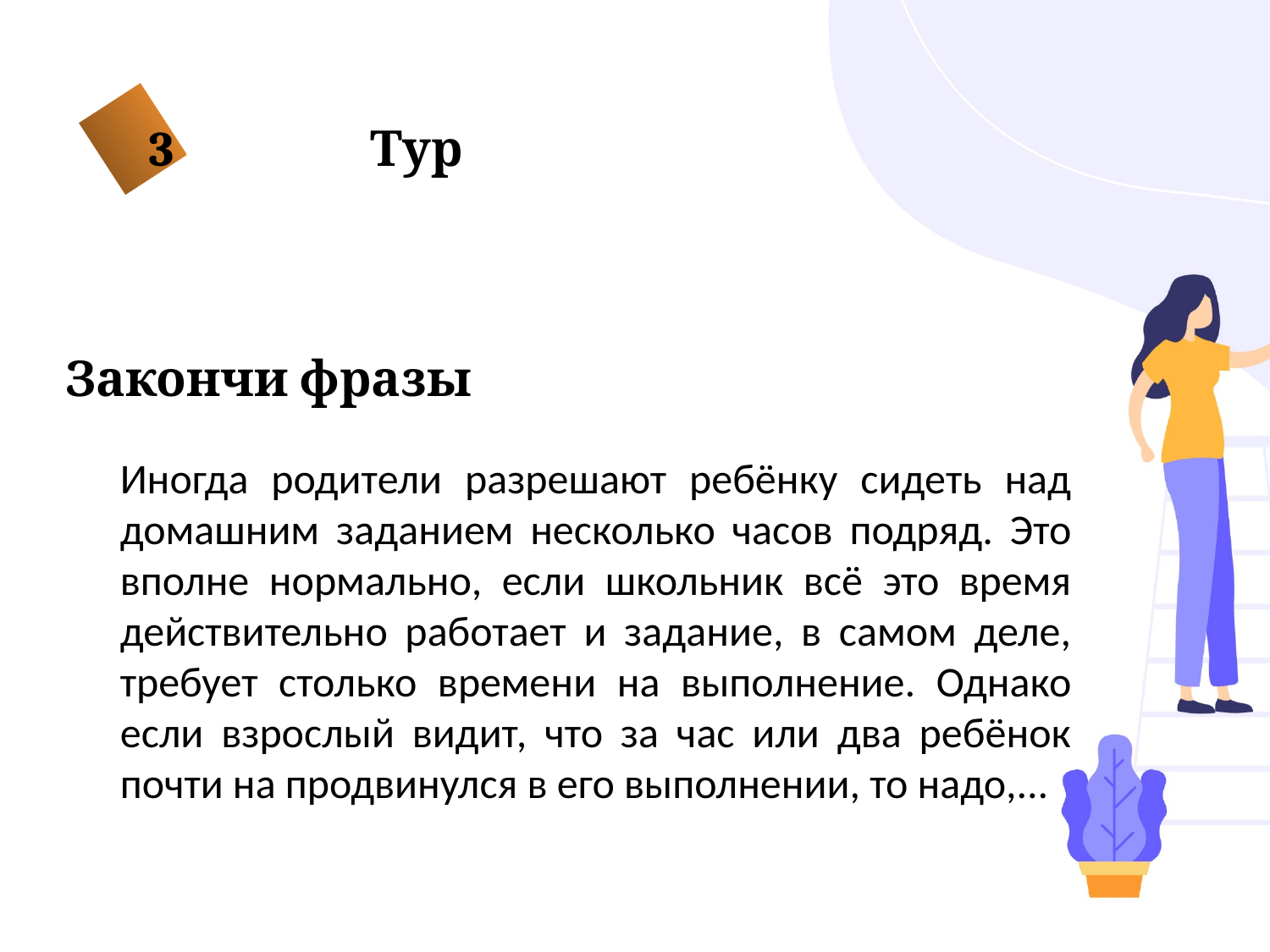

3                  Тур

Закончи фразы
Иногда родители разрешают ребёнку сидеть над домашним заданием несколько часов подряд. Это вполне нормально, если школьник всё это время действительно работает и задание, в самом деле, требует столько времени на выполнение. Однако если взрослый видит, что за час или два ребёнок почти на продвинулся в его выполнении, то надо,...